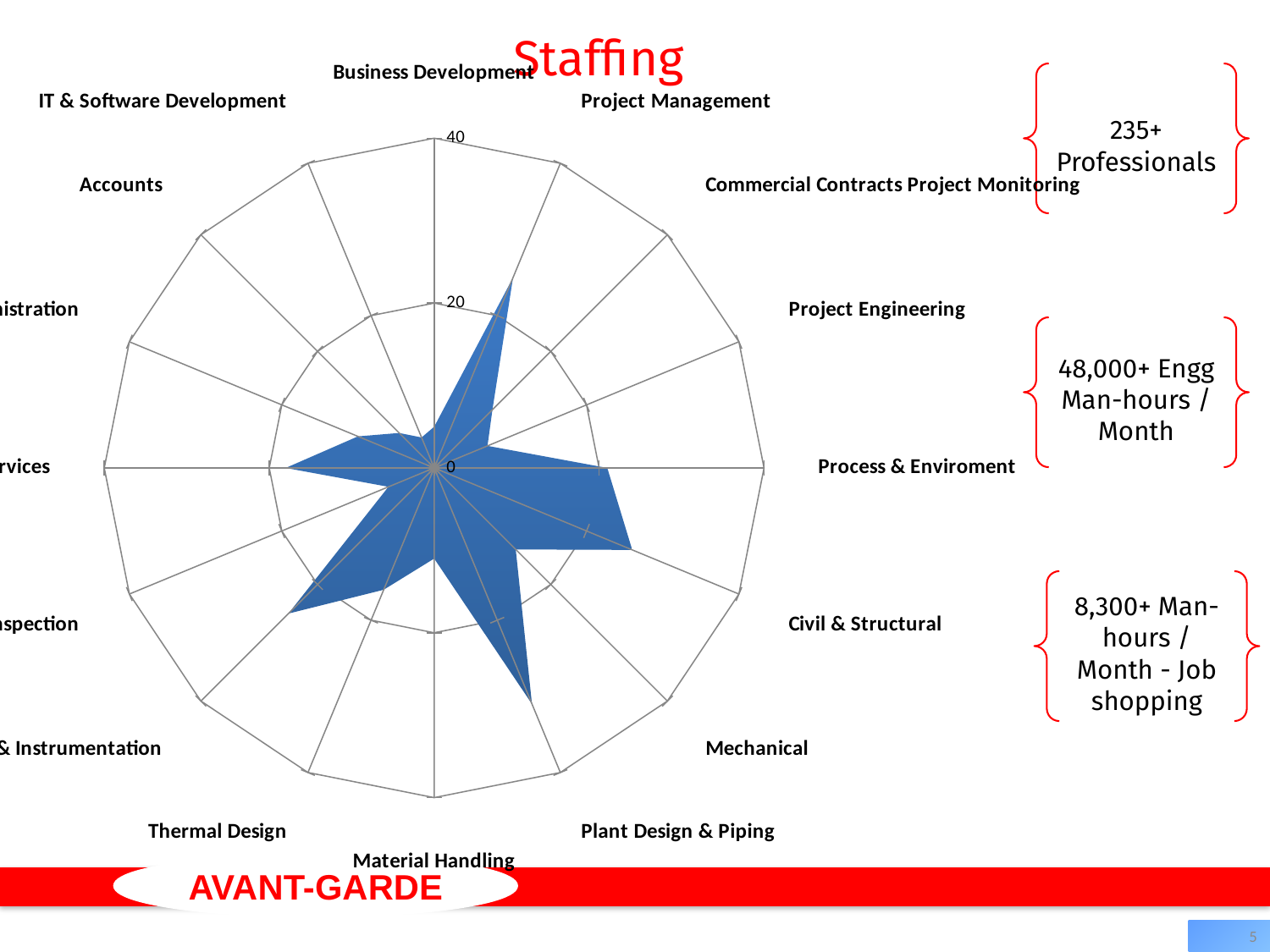

# Staffing

### Chart

| Category |  |
|---|---|
| Business Development | 5.0 |
| Project Management | 25.0 |
| Commercial Contracts Project Monitoring | 10.0 |
| Project Engineering | 7.0 |
| Process & Enviroment | 21.0 |
| Civil & Structural | 26.0 |
| Mechanical | 14.0 |
| Plant Design & Piping | 31.0 |
| Material Handling | 11.0 |
| Thermal Design | 16.0 |
| Electrical & Instrumentation | 25.0 |
| Quality / Inspection | 6.0 |
| Site Services | 18.0 |
| Administration | 10.0 |
| Accounts | 6.0 |
| IT & Software Development | 4.0 |
235+ Professionals
48,000+ Engg Man-hours / Month
8,300+ Man-hours / Month - Job shopping
AVANT-GARDE

5